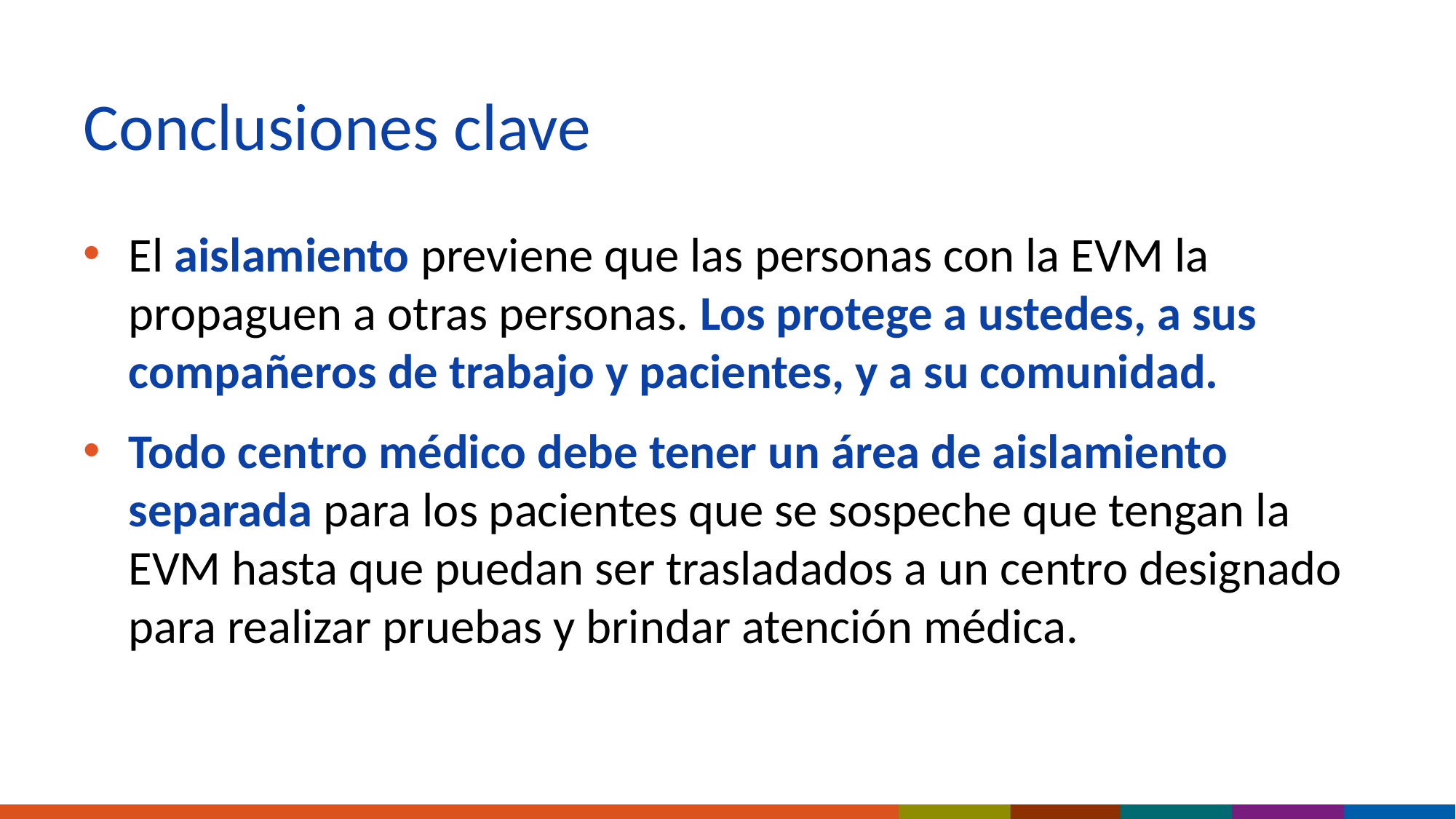

# Conclusiones clave
El aislamiento previene que las personas con la EVM la propaguen a otras personas. Los protege a ustedes, a sus compañeros de trabajo y pacientes, y a su comunidad.
Todo centro médico debe tener un área de aislamiento separada para los pacientes que se sospeche que tengan la EVM hasta que puedan ser trasladados a un centro designado para realizar pruebas y brindar atención médica.